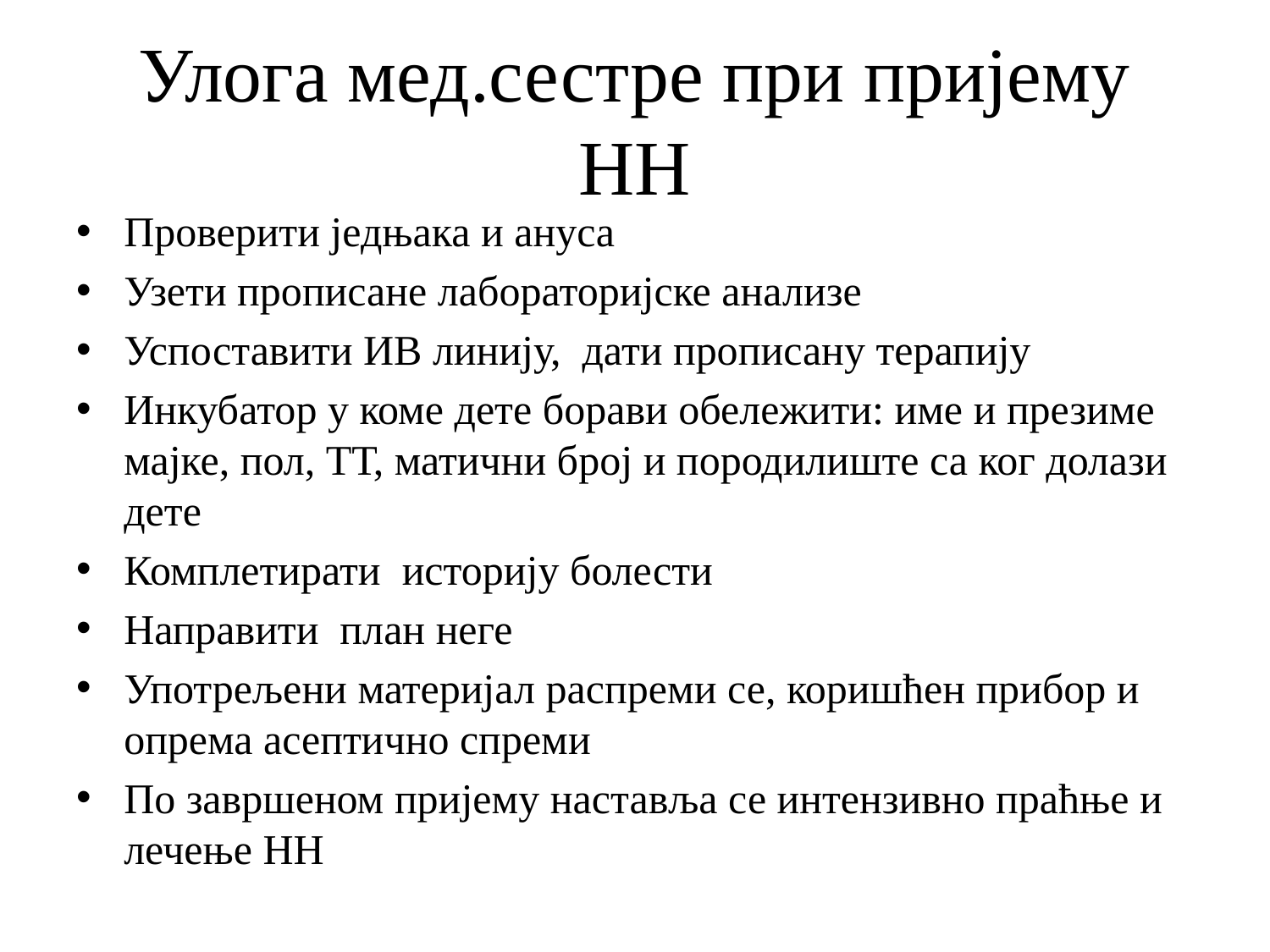

# Улога мед.сестре при пријему НН
Проверити једњака и ануса
Узети прописане лабораторијске анализе
Успоставити ИВ линију,  дати прописану терапију
Инкубатор у коме дете борави обележити: име и презиме мајке, пол, ТТ, матични број и породилиште са ког долази дете
Комплетирати  историју болести
Направити  план неге
Употрељени материјал распреми се, коришћен прибор и опрема асептично спреми
По завршеном пријему наставља се интензивно праћње и лечење НН